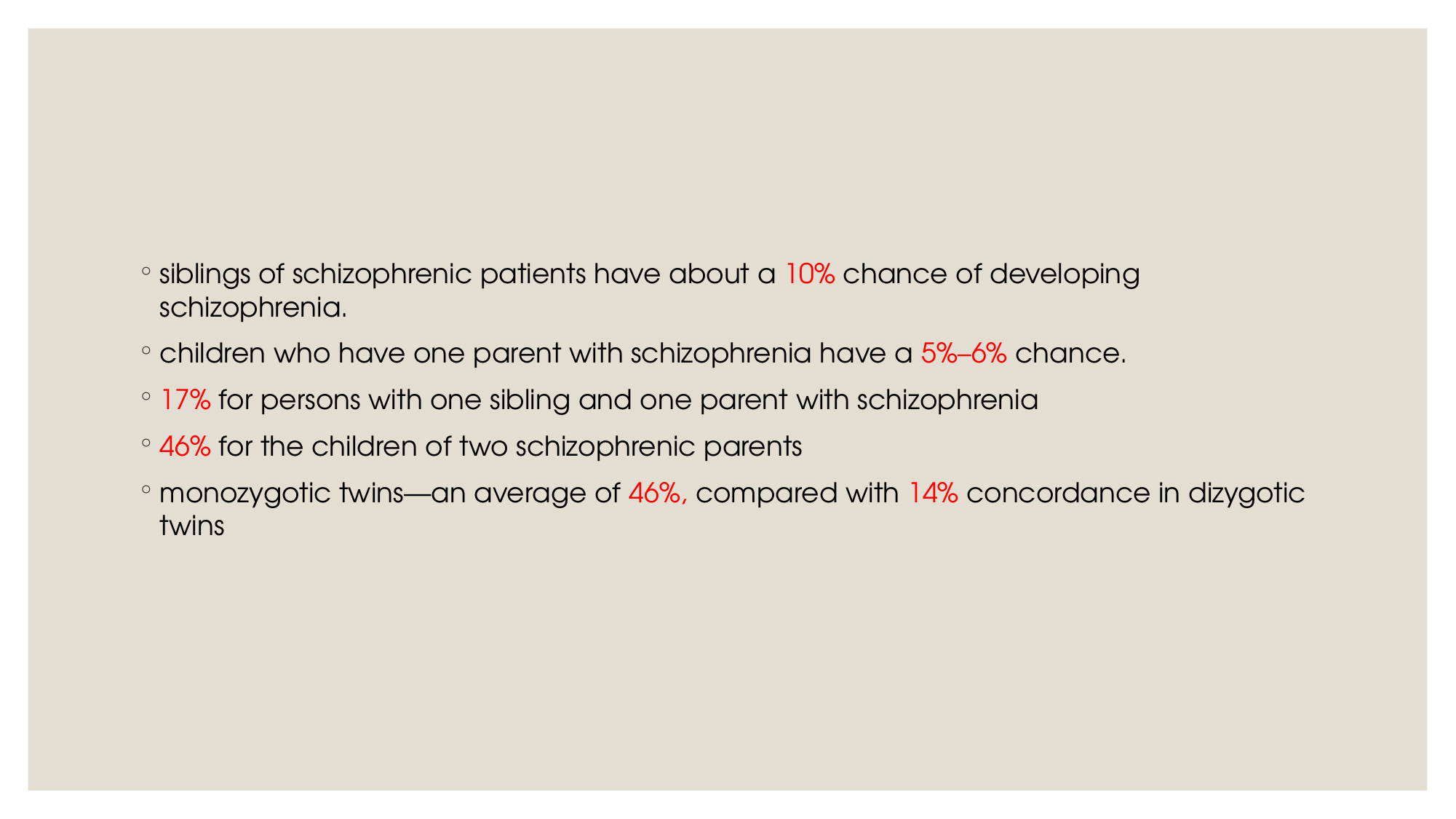

#
siblings of schizophrenic patients have about a 10% chance of developing schizophrenia.
children who have one parent with schizophrenia have a 5%–6% chance.
17% for persons with one sibling and one parent with schizophrenia
46% for the children of two schizophrenic parents
monozygotic twins—an average of 46%, compared with 14% concordance in dizygotic twins